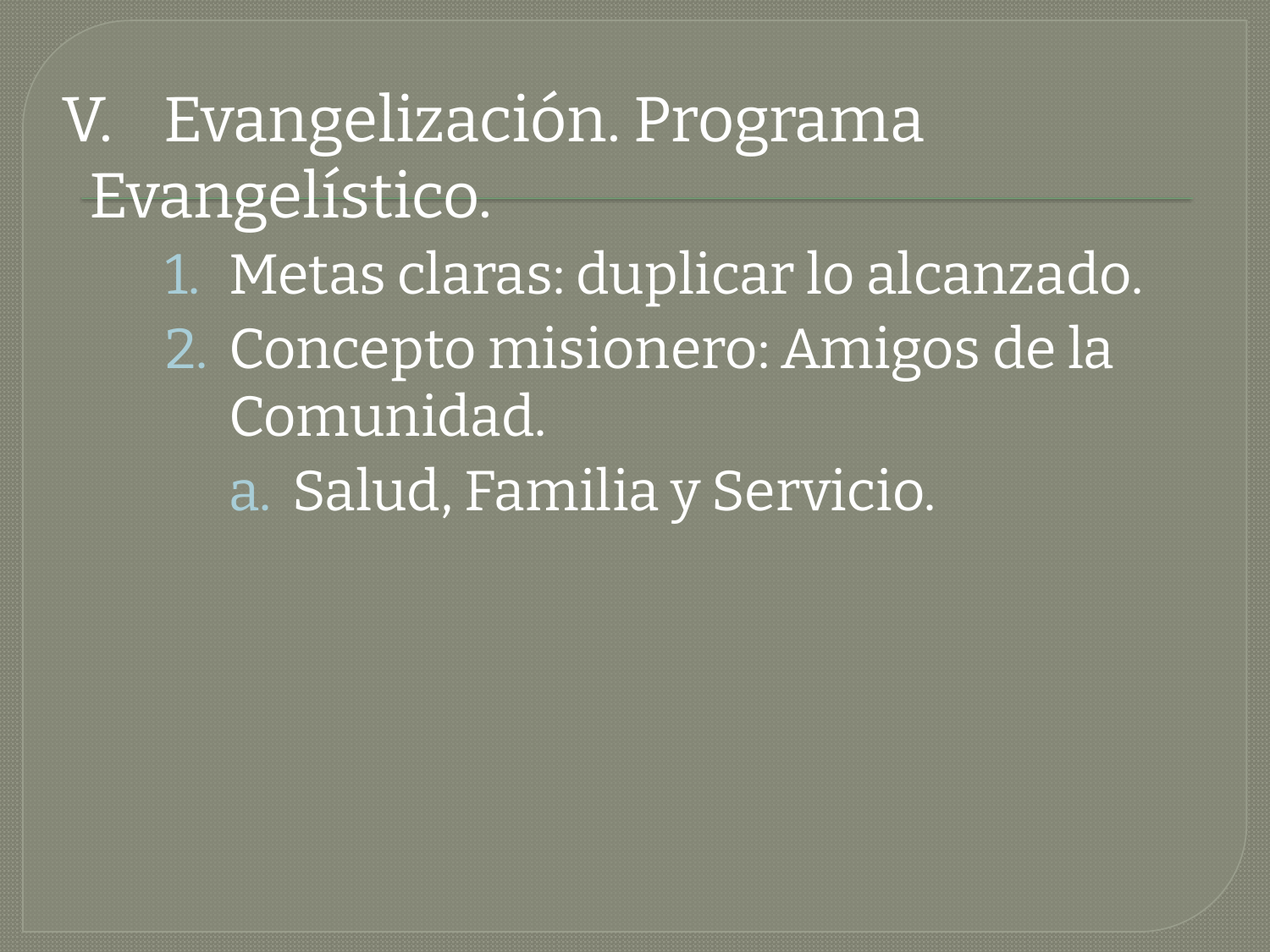

V.    Evangelización. Programa Evangelístico.
Metas claras: duplicar lo alcanzado.
Concepto misionero: Amigos de la Comunidad.
Salud, Familia y Servicio.